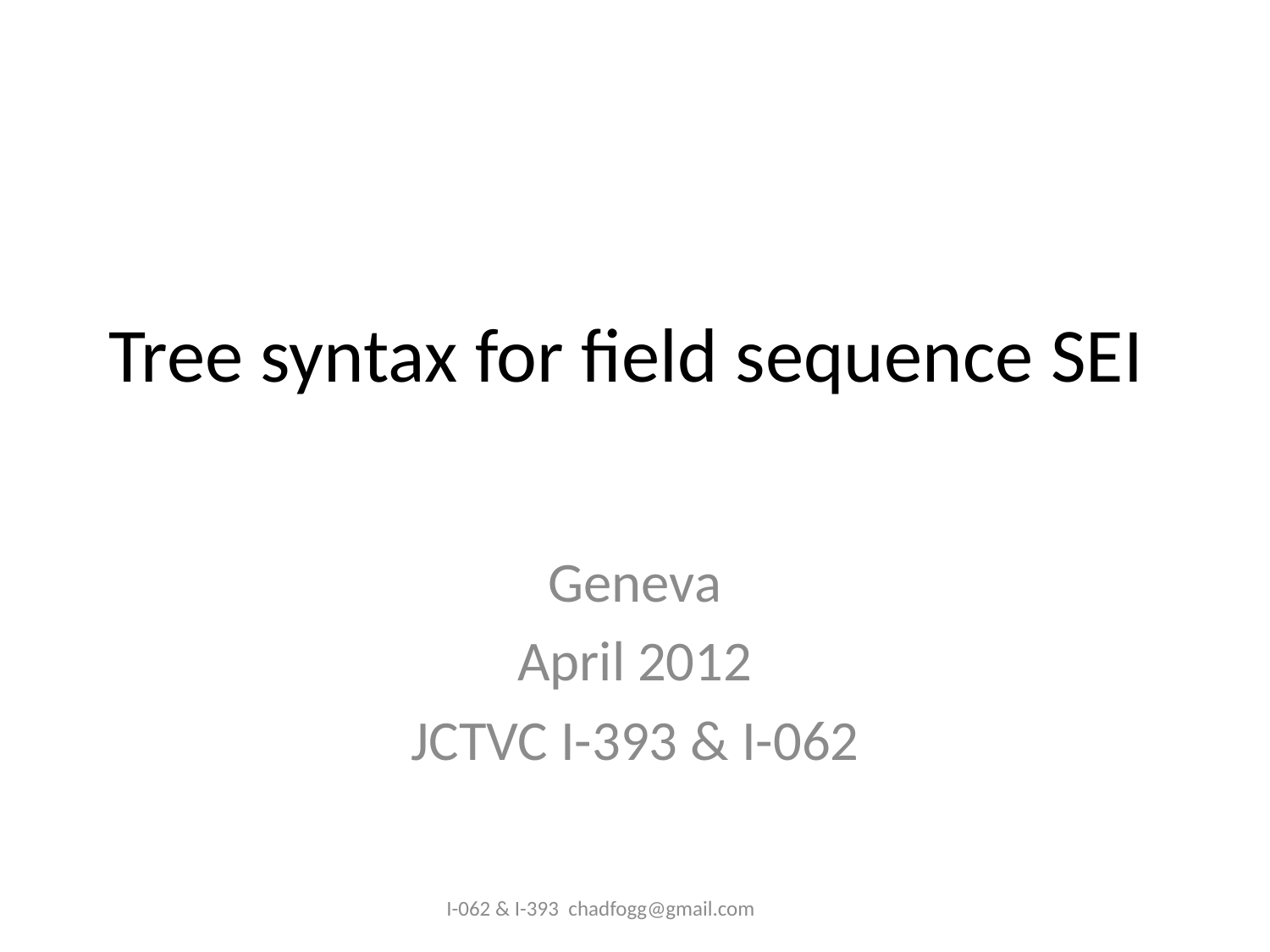

# Tree syntax for field sequence SEI
Geneva
April 2012
JCTVC I-393 & I-062
I-062 & I-393  chadfogg@gmail.com